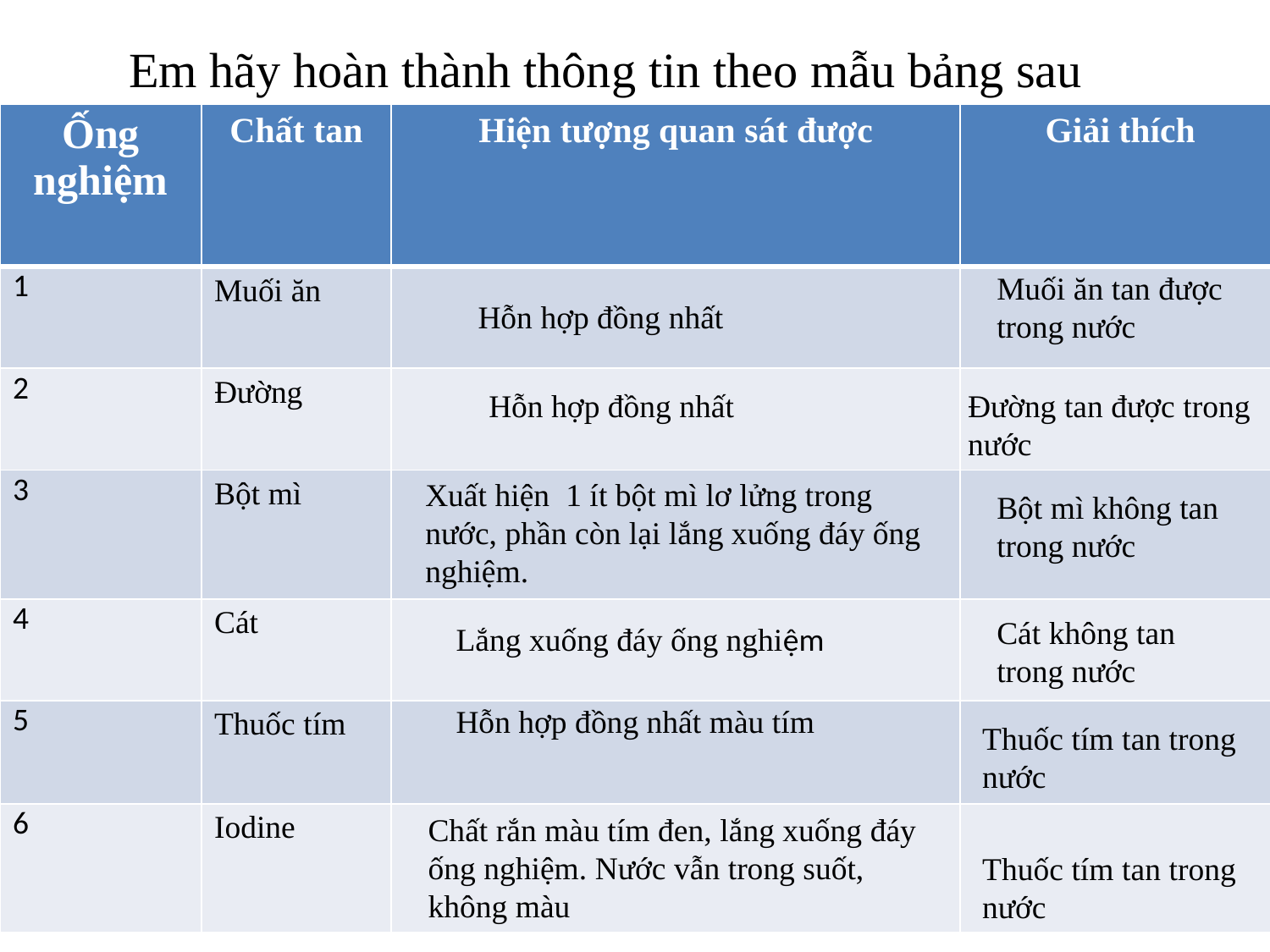

Em hãy hoàn thành thông tin theo mẫu bảng sau
| Ống nghiệm | Chất tan | Hiện tượng quan sát được | Giải thích |
| --- | --- | --- | --- |
| 1 | Muối ăn |  |  |
| 2 | Đường |  |  |
| 3 | Bột mì |  |  |
| 4 | Cát |  |  |
| 5 | Thuốc tím |  |  |
| 6 | Iodine |  |  |
Muối ăn tan được trong nước

Hỗn hợp đồng nhất

Hỗn hợp đồng nhất

Đường tan được trong nước

Xuất hiện  1 ít bột mì lơ lửng trong nước, phần còn lại lắng xuống đáy ống nghiệm.

Bột mì không tan trong nước

Cát không tan trong nước

Lắng xuống đáy ống nghiệm

Hỗn hợp đồng nhất màu tím

Thuốc tím tan trong nước

Chất rắn màu tím đen, lắng xuống đáy ống nghiệm. Nước vẫn trong suốt, không màu

Thuốc tím tan trong nước